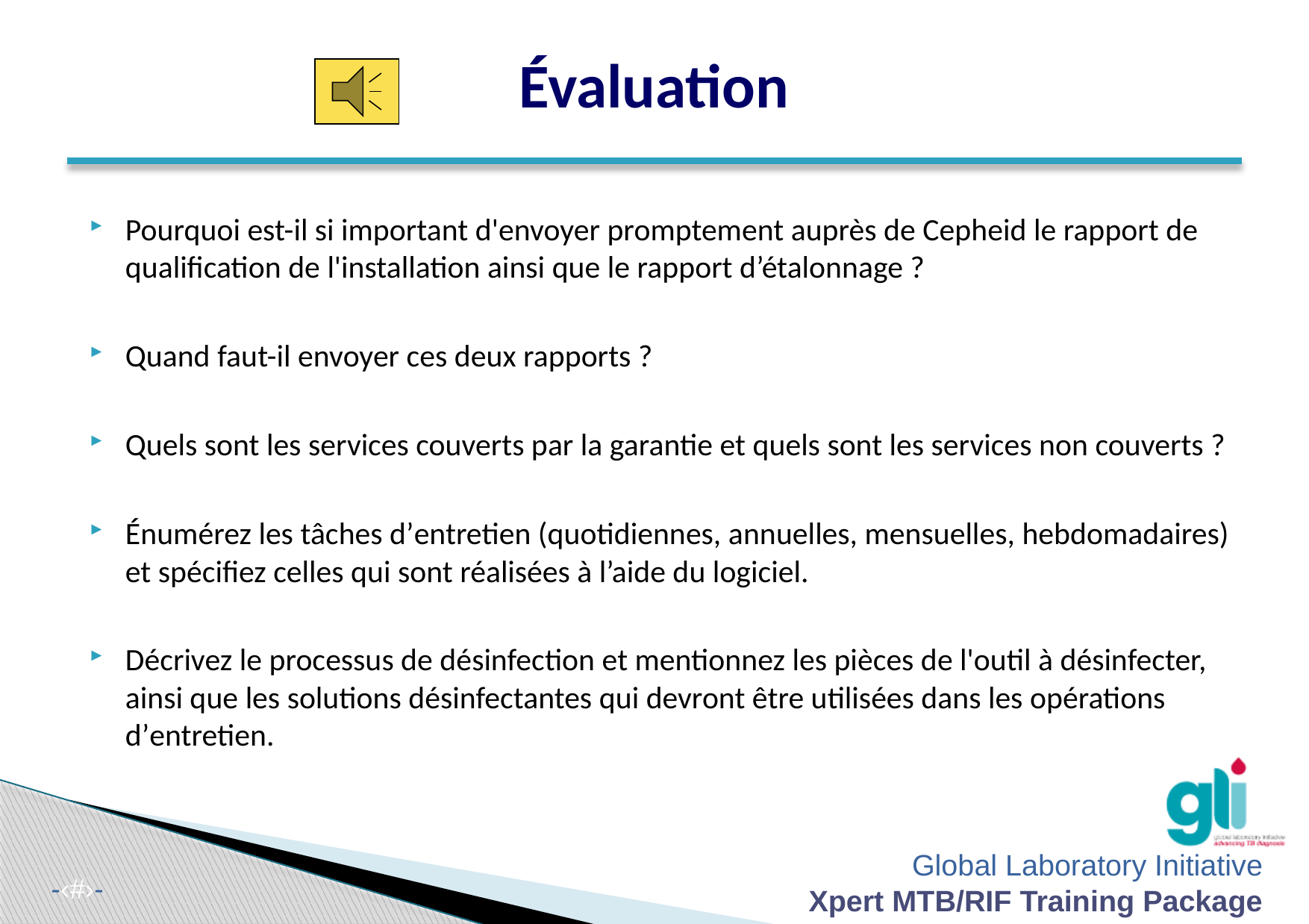

Évaluation

Pourquoi est-il si important d'envoyer promptement auprès de Cepheid le rapport de qualification de l'installation ainsi que le rapport d’étalonnage ?

Quand faut-il envoyer ces deux rapports ?

Quels sont les services couverts par la garantie et quels sont les services non couverts ?

Énumérez les tâches d’entretien (quotidiennes, annuelles, mensuelles, hebdomadaires) et spécifiez celles qui sont réalisées à l’aide du logiciel.

Décrivez le processus de désinfection et mentionnez les pièces de l'outil à désinfecter, ainsi que les solutions désinfectantes qui devront être utilisées dans les opérations d’entretien.